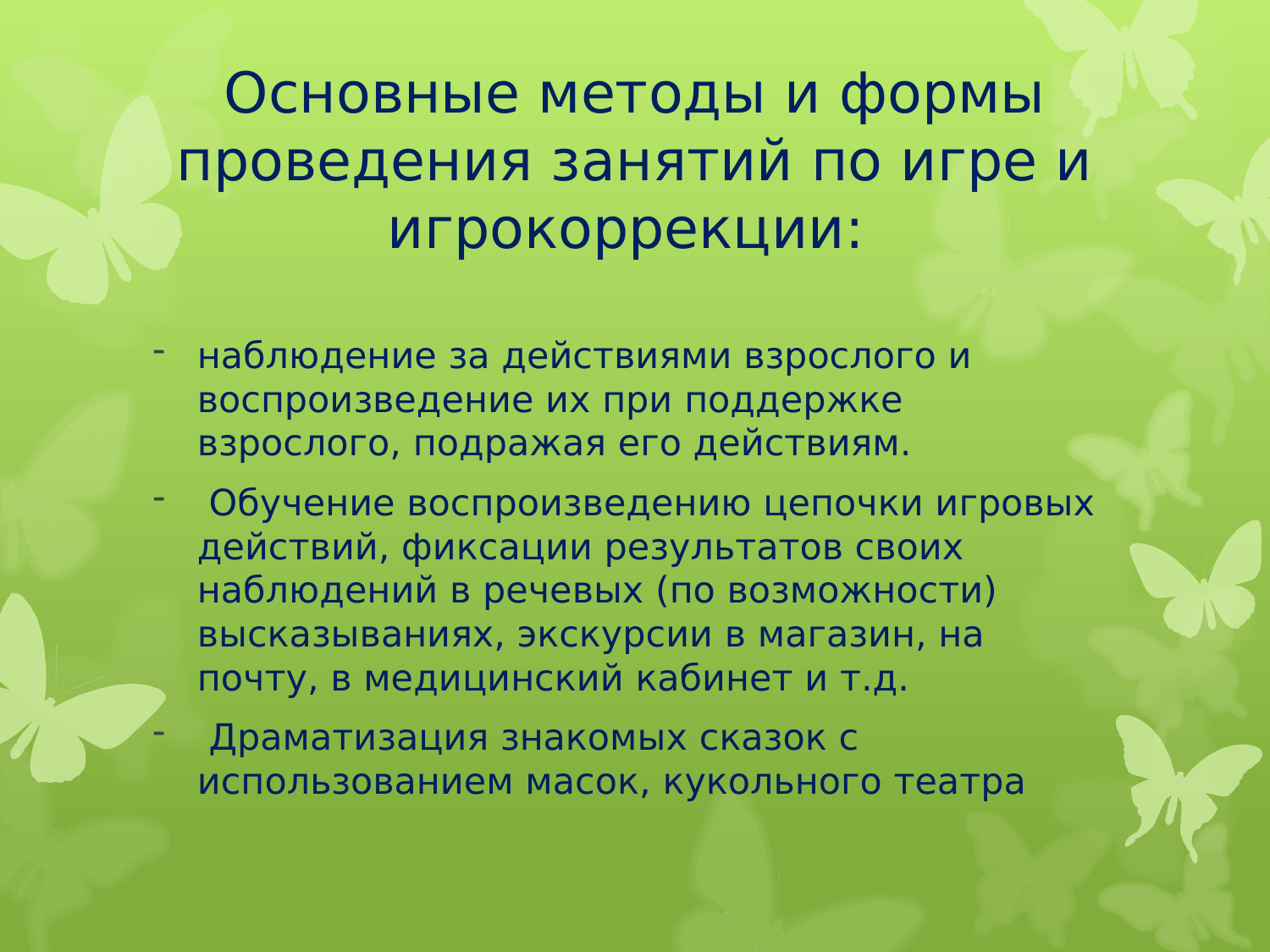

# Основные методы и формы проведения занятий по игре и игрокоррекции:
наблюдение за действиями взрослого и воспроизведение их при поддержке взрослого, подражая его действиям.
 Обучение воспроизведению цепочки игровых действий, фиксации результатов своих наблюдений в речевых (по возможности) высказываниях, экскурсии в магазин, на почту, в медицинский кабинет и т.д.
 Драматизация знакомых сказок с использованием масок, кукольного театра